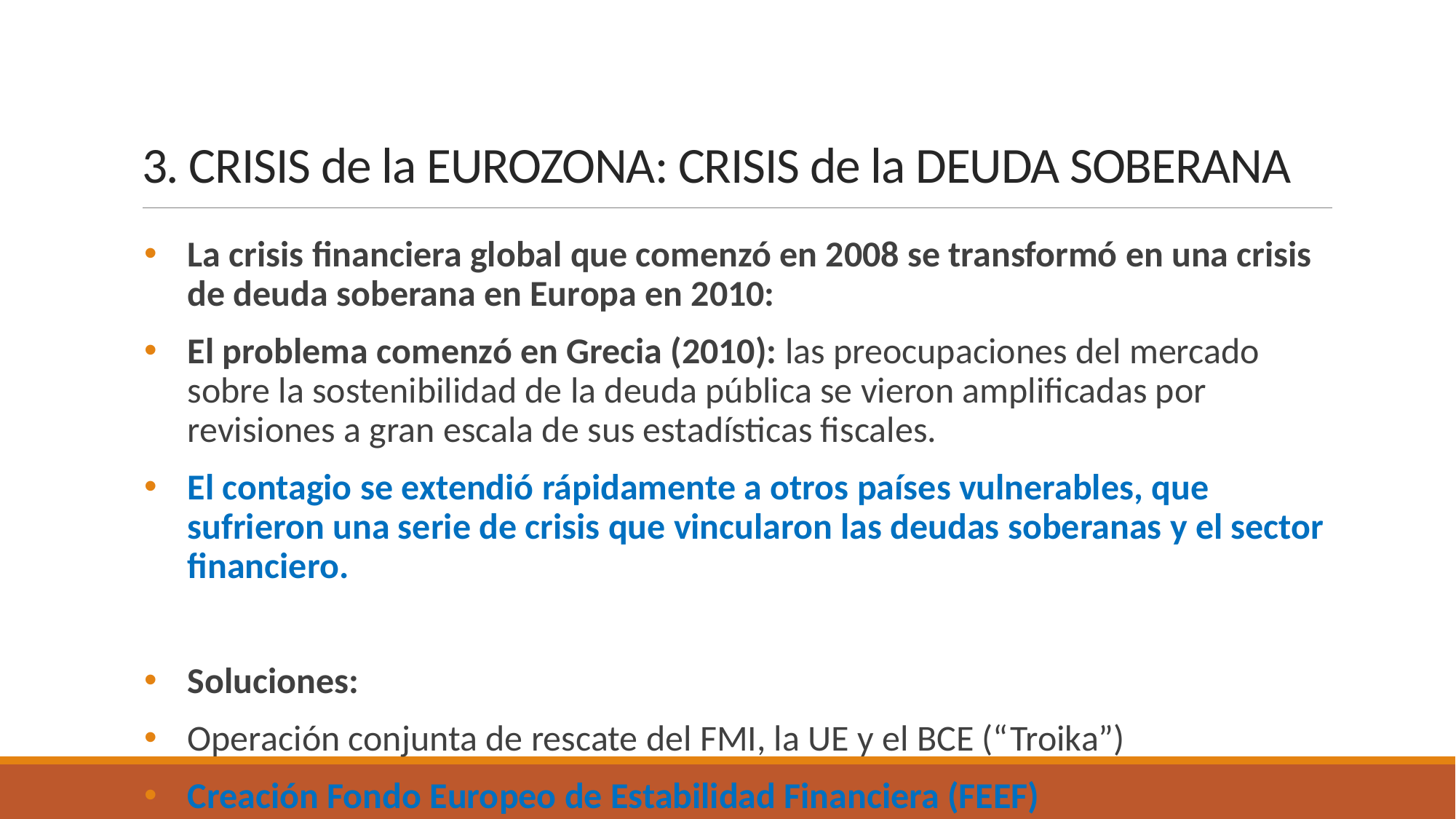

3. CRISIS de la EUROZONA: CRISIS de la DEUDA SOBERANA

La crisis financiera global que comenzó en 2008 se transformó en una crisis de deuda soberana en Europa en 2010:
El problema comenzó en Grecia (2010): las preocupaciones del mercado sobre la sostenibilidad de la deuda pública se vieron amplificadas por revisiones a gran escala de sus estadísticas fiscales.
El contagio se extendió rápidamente a otros países vulnerables, que sufrieron una serie de crisis que vincularon las deudas soberanas y el sector financiero.

Soluciones:
Operación conjunta de rescate del FMI, la UE y el BCE (“Troika”)
Creación Fondo Europeo de Estabilidad Financiera (FEEF)